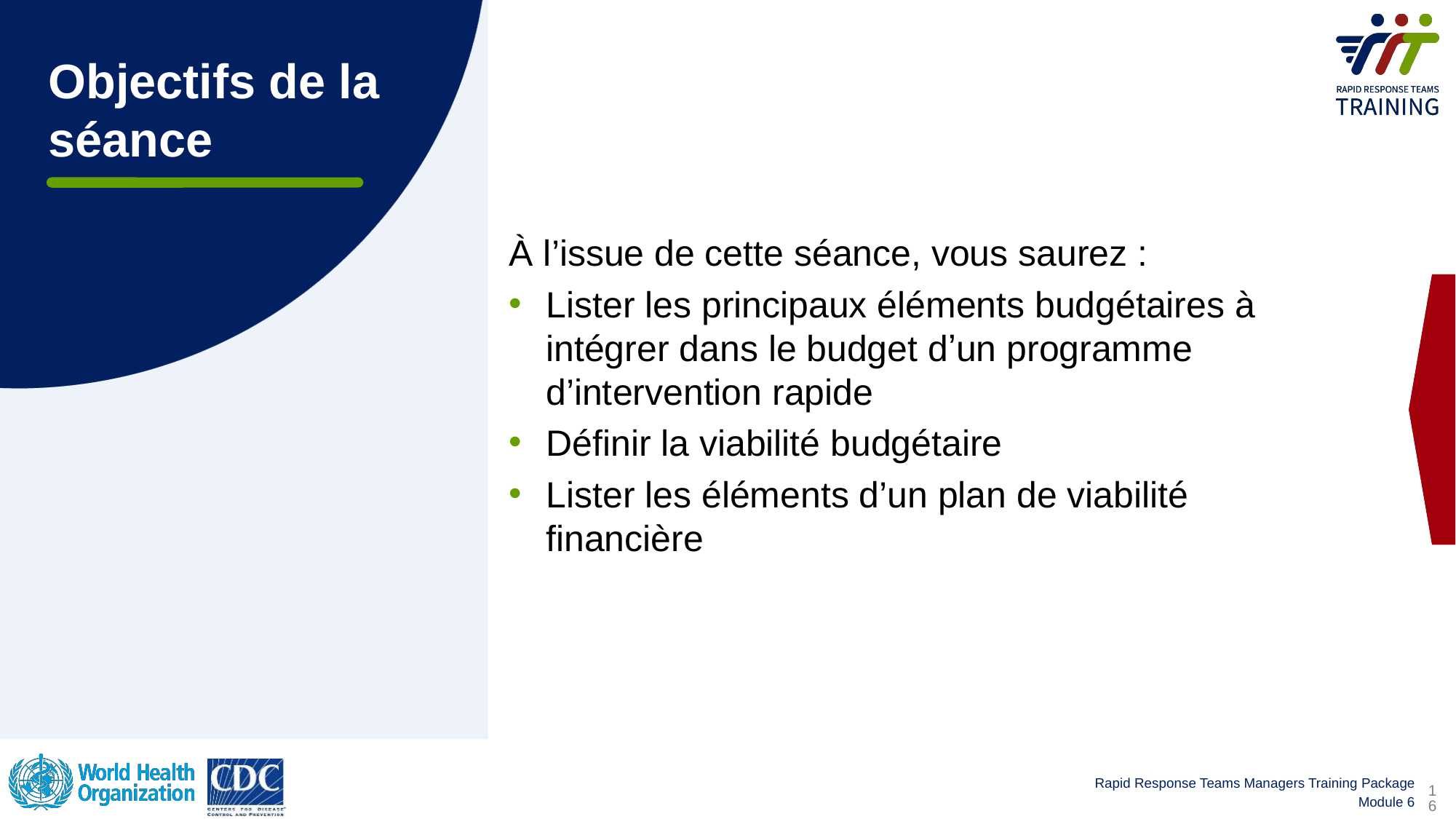

Objectifs de la séance
À l’issue de cette séance, vous saurez :
Lister les principaux éléments budgétaires à intégrer dans le budget dʼun programme d’intervention rapide
Définir la viabilité budgétaire
Lister les éléments d’un plan de viabilité financière

16